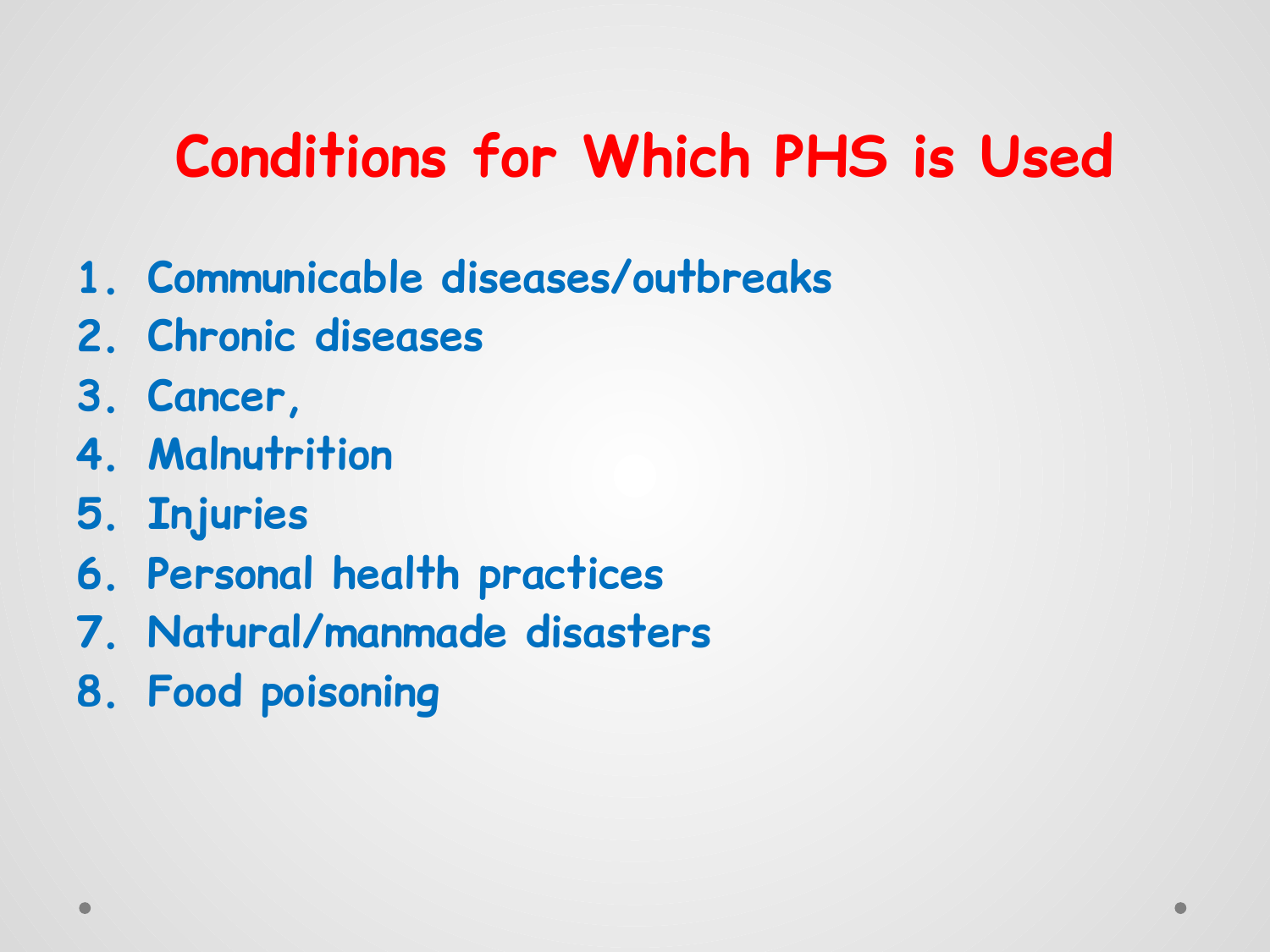

# Conditions for Which PHS is Used
Communicable diseases/outbreaks
Chronic diseases
Cancer,
Malnutrition
Injuries
Personal health practices
Natural/manmade disasters
Food poisoning